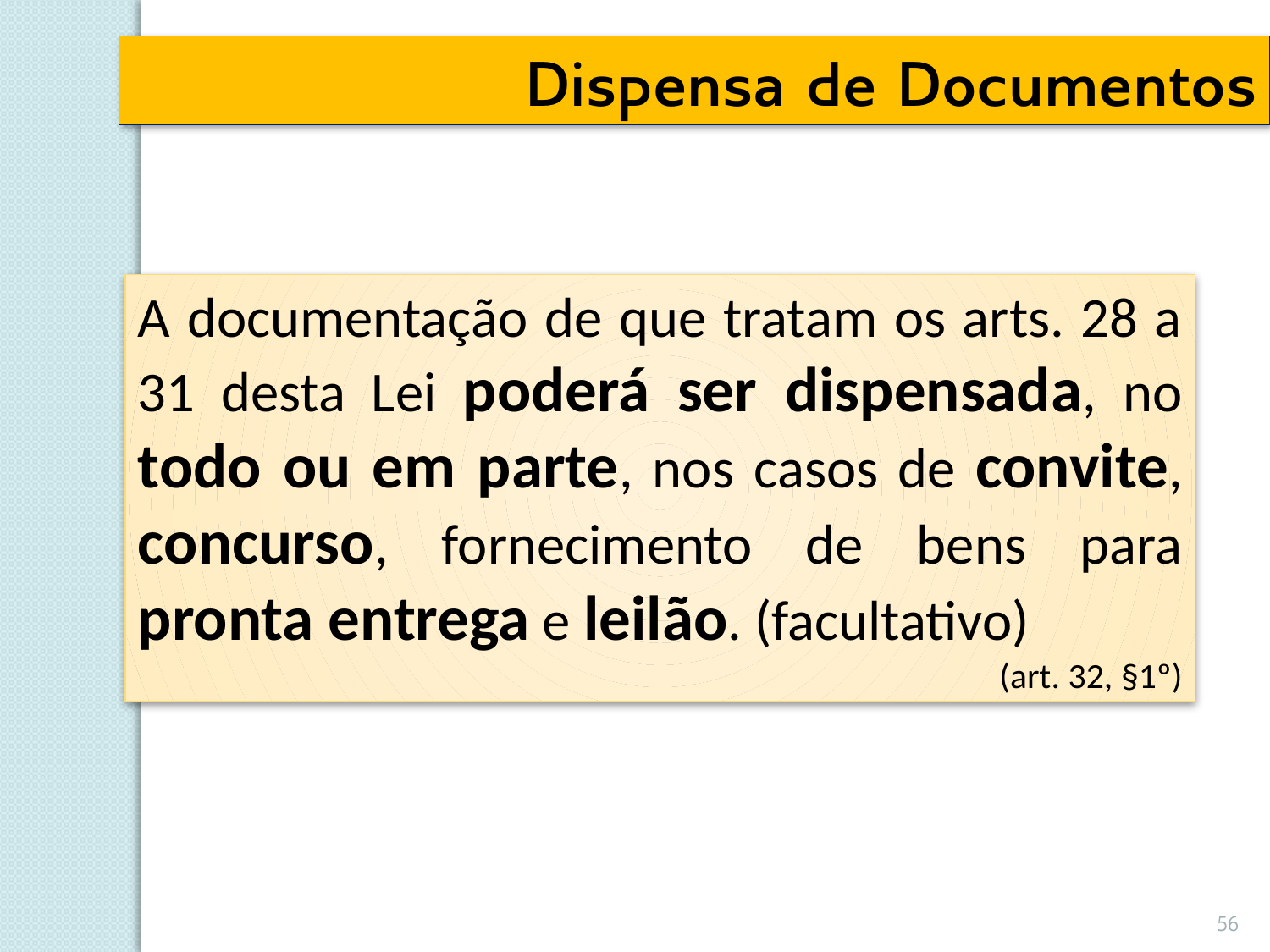

Dispensa de Documentos
A documentação de que tratam os arts. 28 a 31 desta Lei poderá ser dispensada, no todo ou em parte, nos casos de convite, concurso, fornecimento de bens para pronta entrega e leilão. (facultativo)
(art. 32, §1º)
56